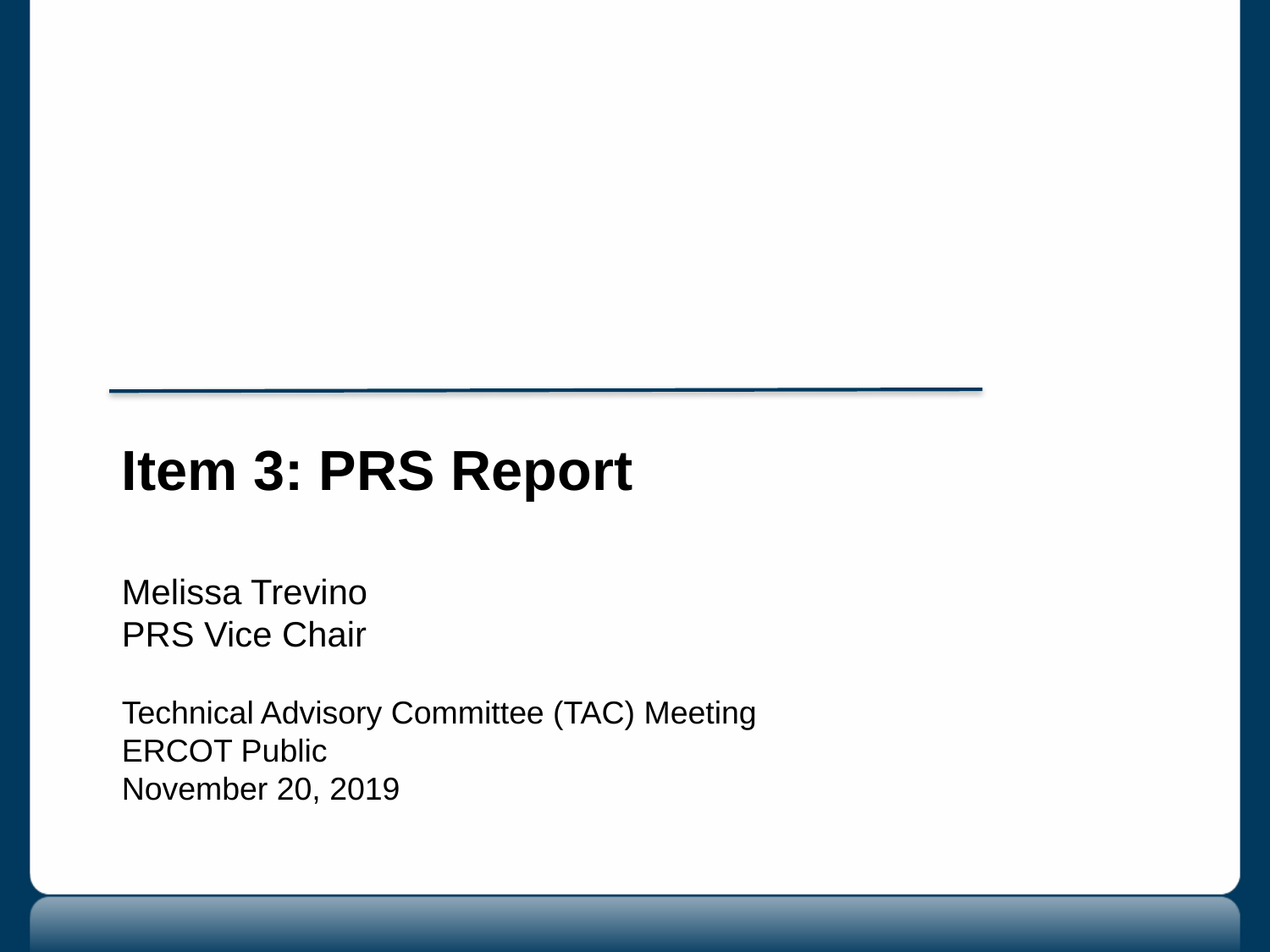

Item 3: PRS Report

Melissa Trevino
PRS Vice Chair

Technical Advisory Committee (TAC) Meeting
ERCOT Public
November 20, 2019